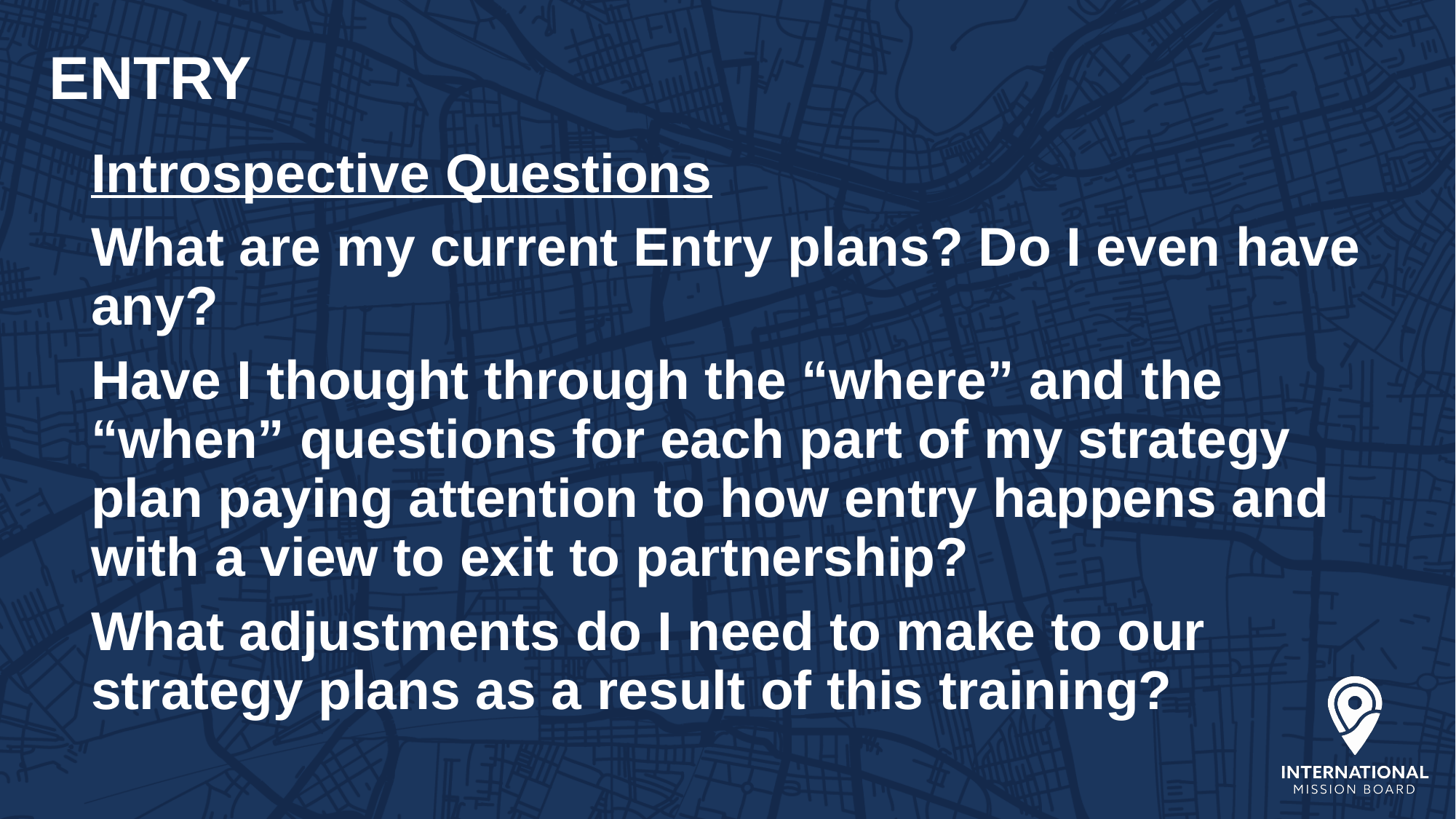

# ENTRY
Introspective Questions
What are my current Entry plans? Do I even have any?
Have I thought through the “where” and the “when” questions for each part of my strategy plan paying attention to how entry happens and with a view to exit to partnership?
What adjustments do I need to make to our strategy plans as a result of this training?